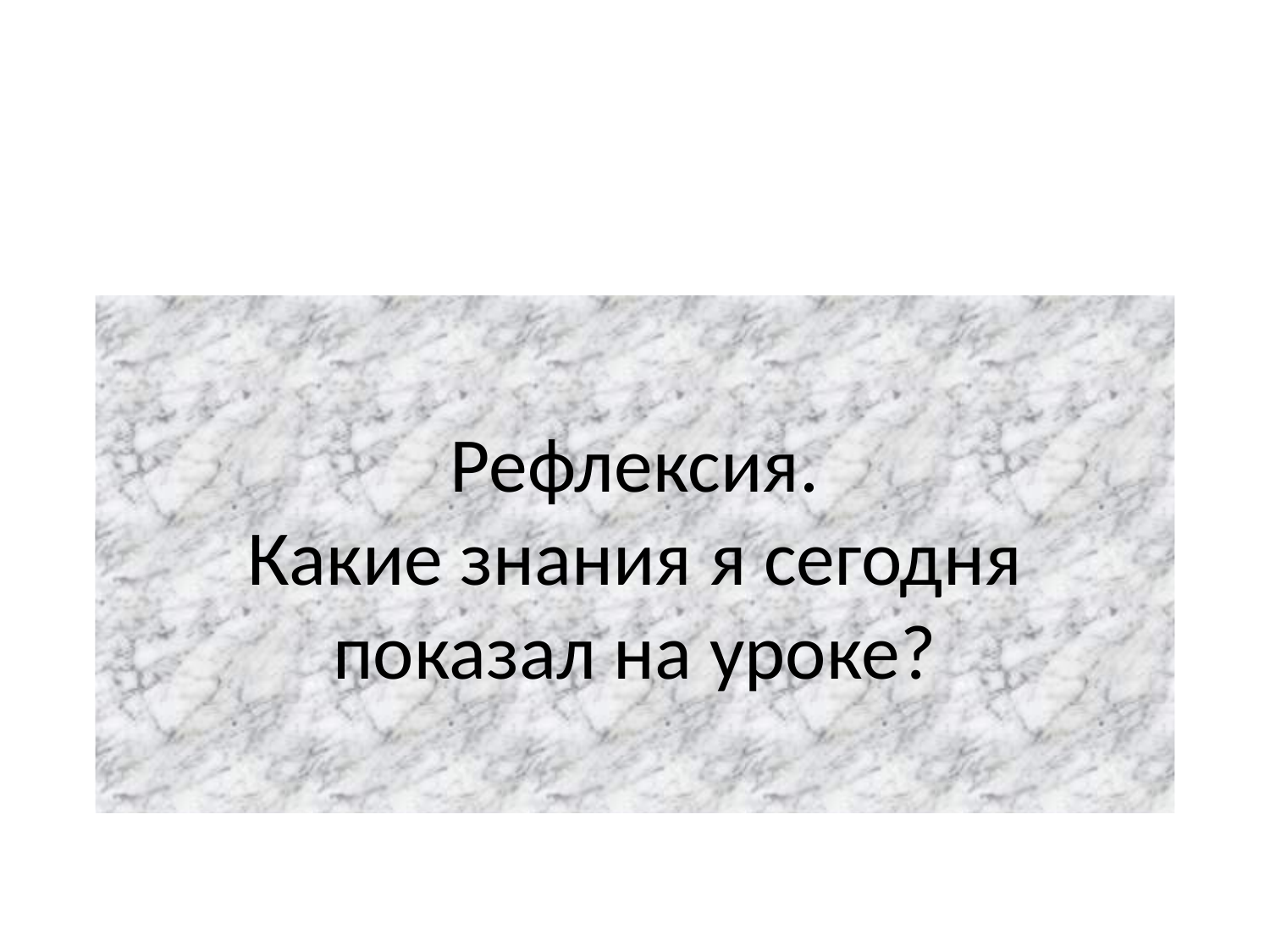

# Рефлексия. Какие знания я сегодня показал на уроке?